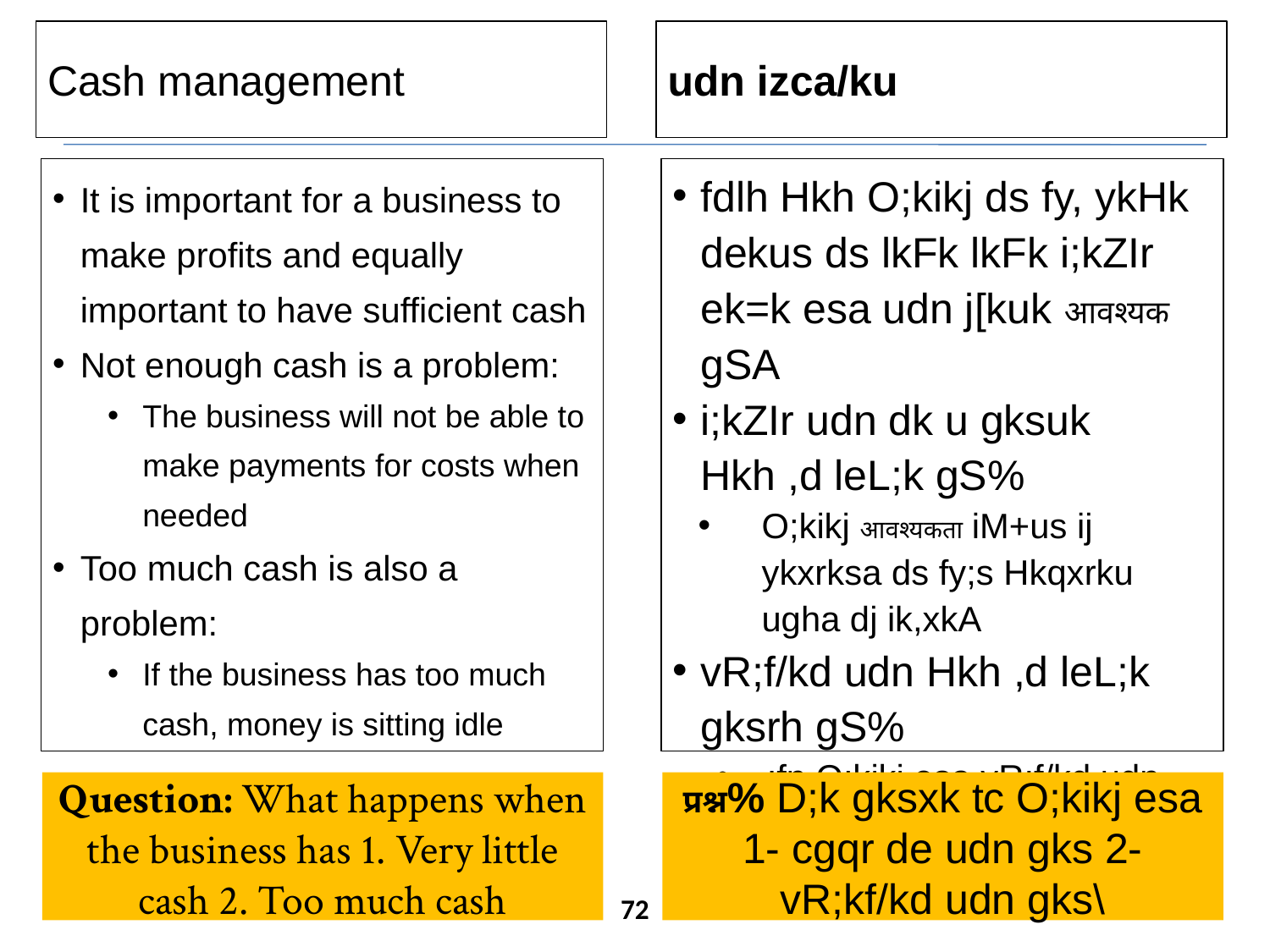

Cash management
udn izca/ku
It is important for a business to make profits and equally important to have sufficient cash
Not enough cash is a problem:
The business will not be able to make payments for costs when needed
Too much cash is also a problem:
If the business has too much cash, money is sitting idle
fdlh Hkh O;kikj ds fy, ykHk dekus ds lkFk lkFk i;kZIr ek=k esa udn j[kuk आवश्यक gSA
i;kZIr udn dk u gksuk Hkh ,d leL;k gS%
O;kikj आवश्यकता iM+us ij ykxrksa ds fy;s Hkqxrku ugha dj ik,xkA
vR;f/kd udn Hkh ,d leL;k gksrh gS%
;fn O;kikj esa vR;f/kd udn gks tkrk gS] rks /ku csdkj iM+k jgrk gSA
Question: What happens when the business has 1. Very little cash 2. Too much cash
प्रश्न% D;k gksxk tc O;kikj esa 1- cgqr de udn gks 2- vR;kf/kd udn gks\
72